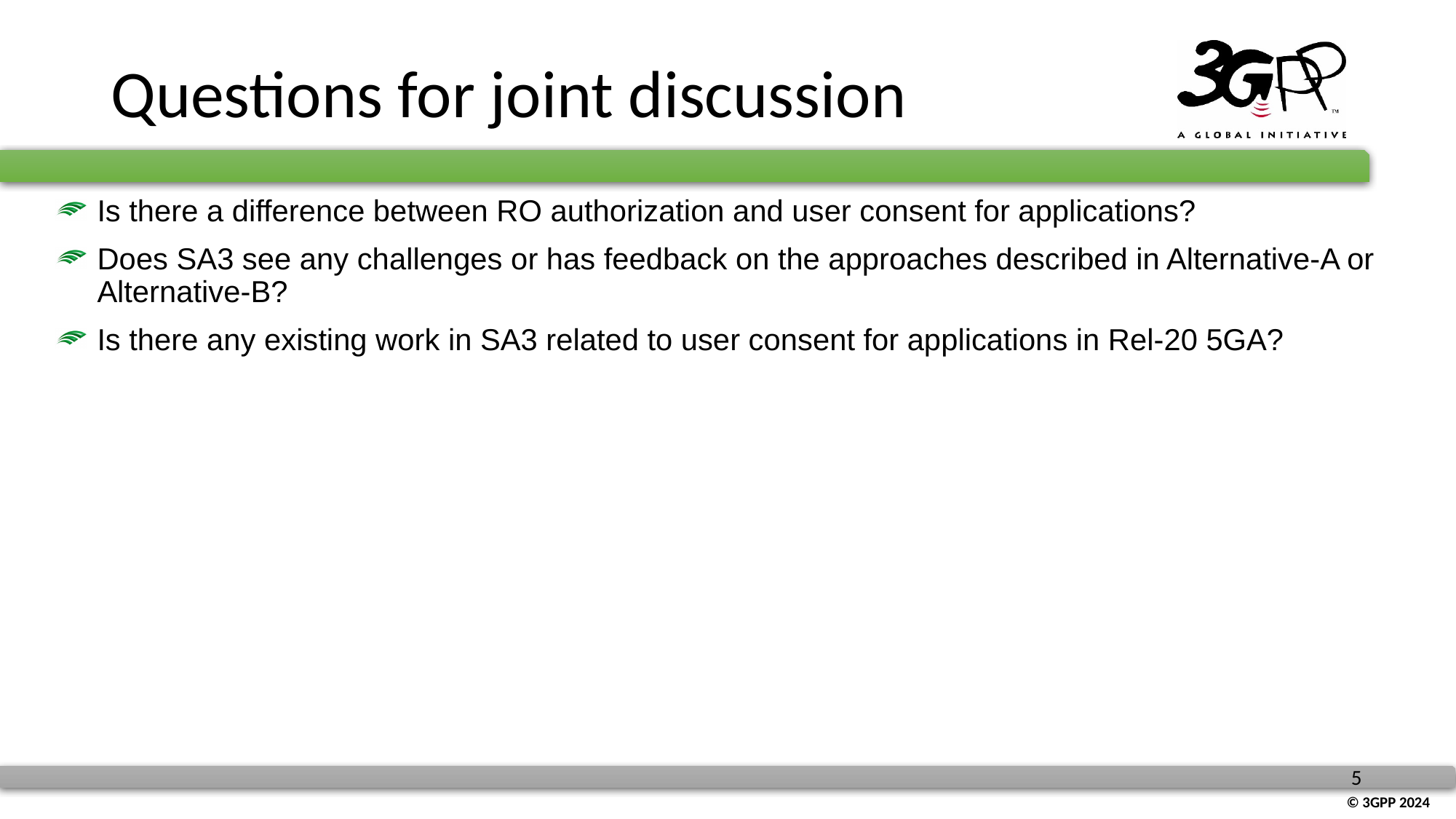

# Questions for joint discussion
Is there a difference between RO authorization and user consent for applications?
Does SA3 see any challenges or has feedback on the approaches described in Alternative-A or Alternative-B?
Is there any existing work in SA3 related to user consent for applications in Rel-20 5GA?